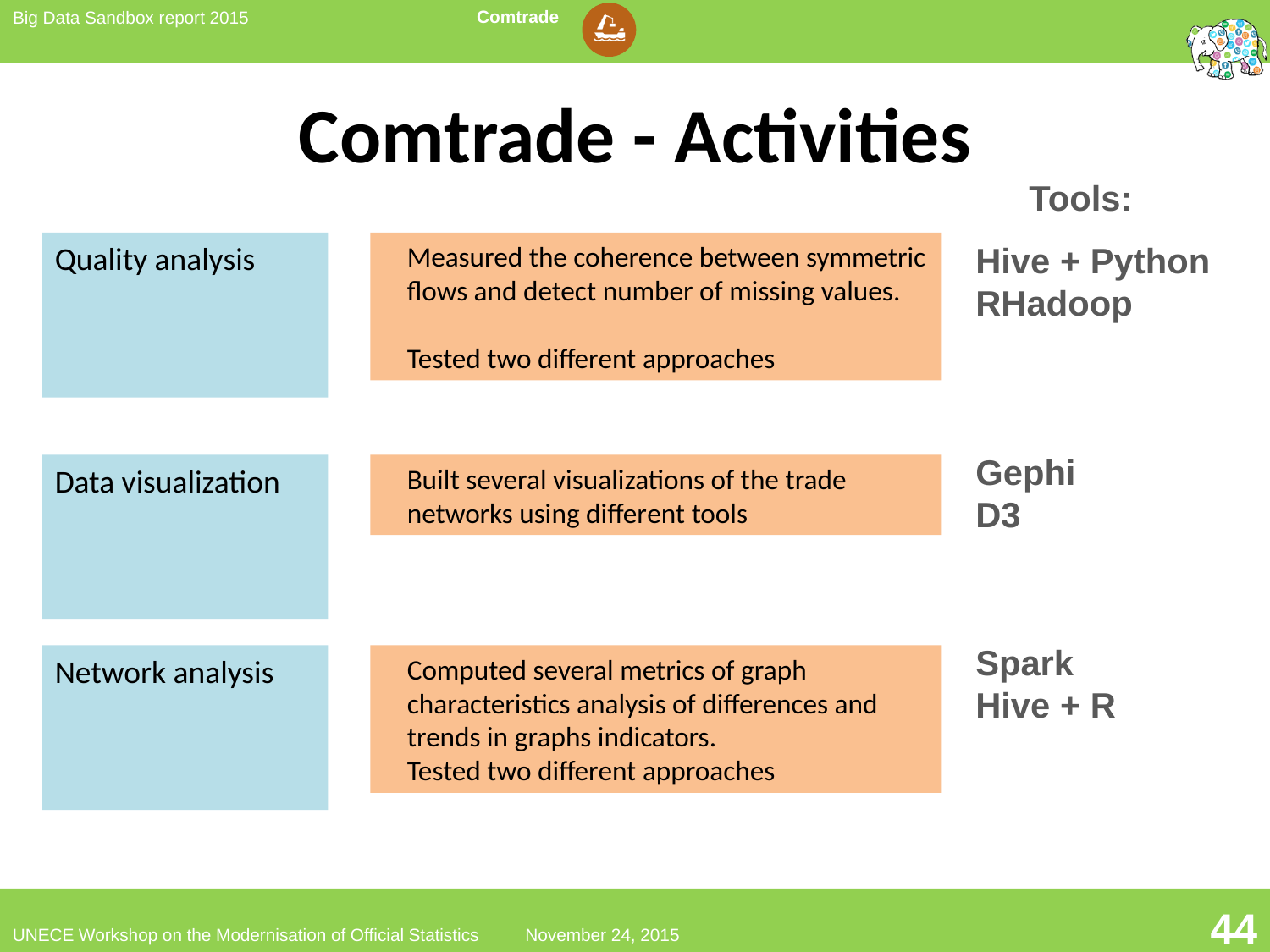

# Comtrade - Activities
Tools:
Quality analysis

Measured the coherence between symmetric flows and detect number of missing values.

Tested two different approaches
Hive + Python
RHadoop
Gephi
D3
Data visualization

Built several visualizations of the trade networks using different tools
3
Spark
Hive + R
Network analysis

Computed several metrics of graph characteristics analysis of differences and trends in graphs indicators.
Tested two different approaches
44